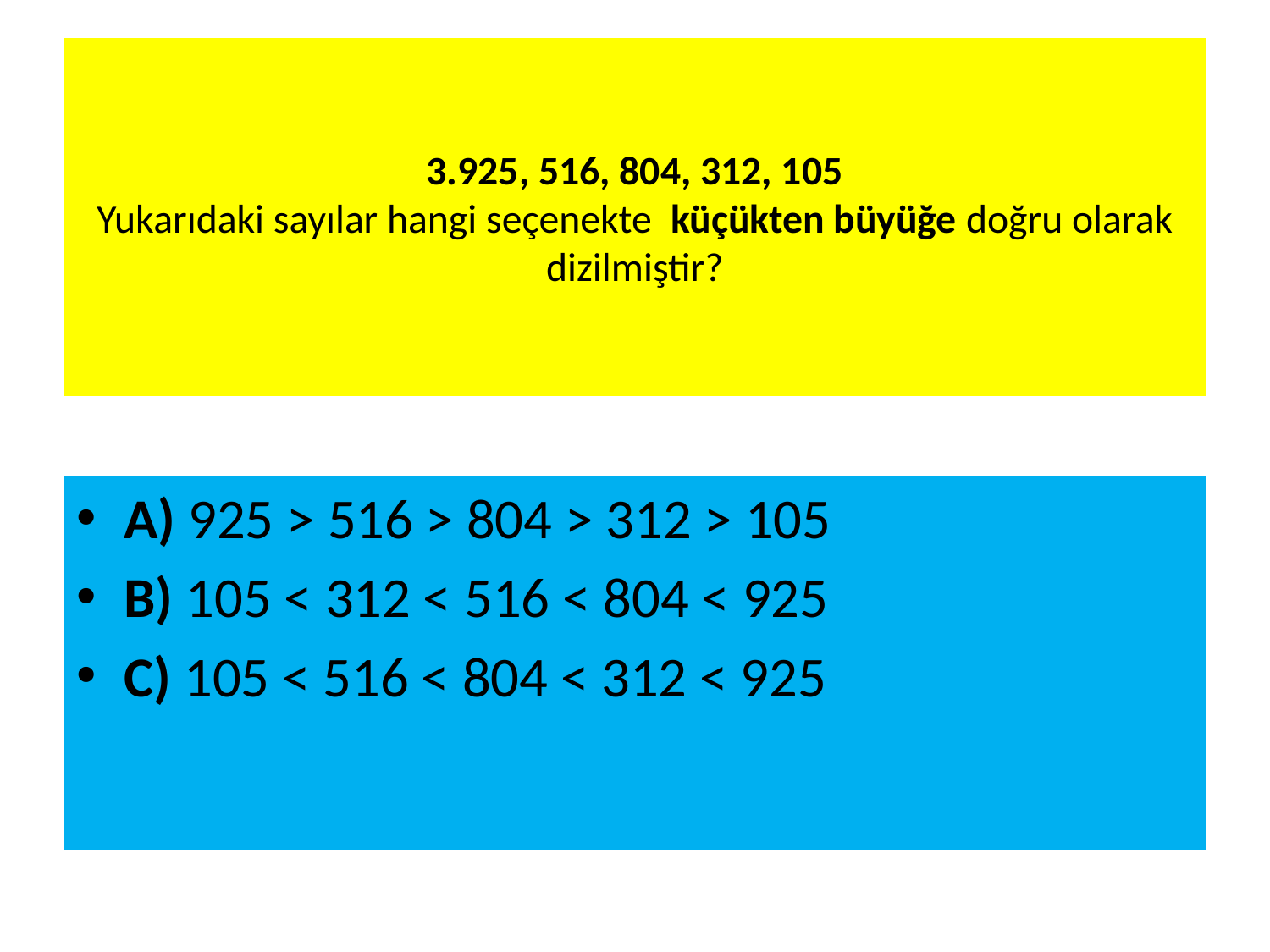

# 3.925, 516, 804, 312, 105 Yukarıdaki sayılar hangi seçenekte  küçükten büyüğe doğru olarak dizilmiştir?
A) 925 > 516 > 804 > 312 > 105
B) 105 < 312 < 516 < 804 < 925
C) 105 < 516 < 804 < 312 < 925